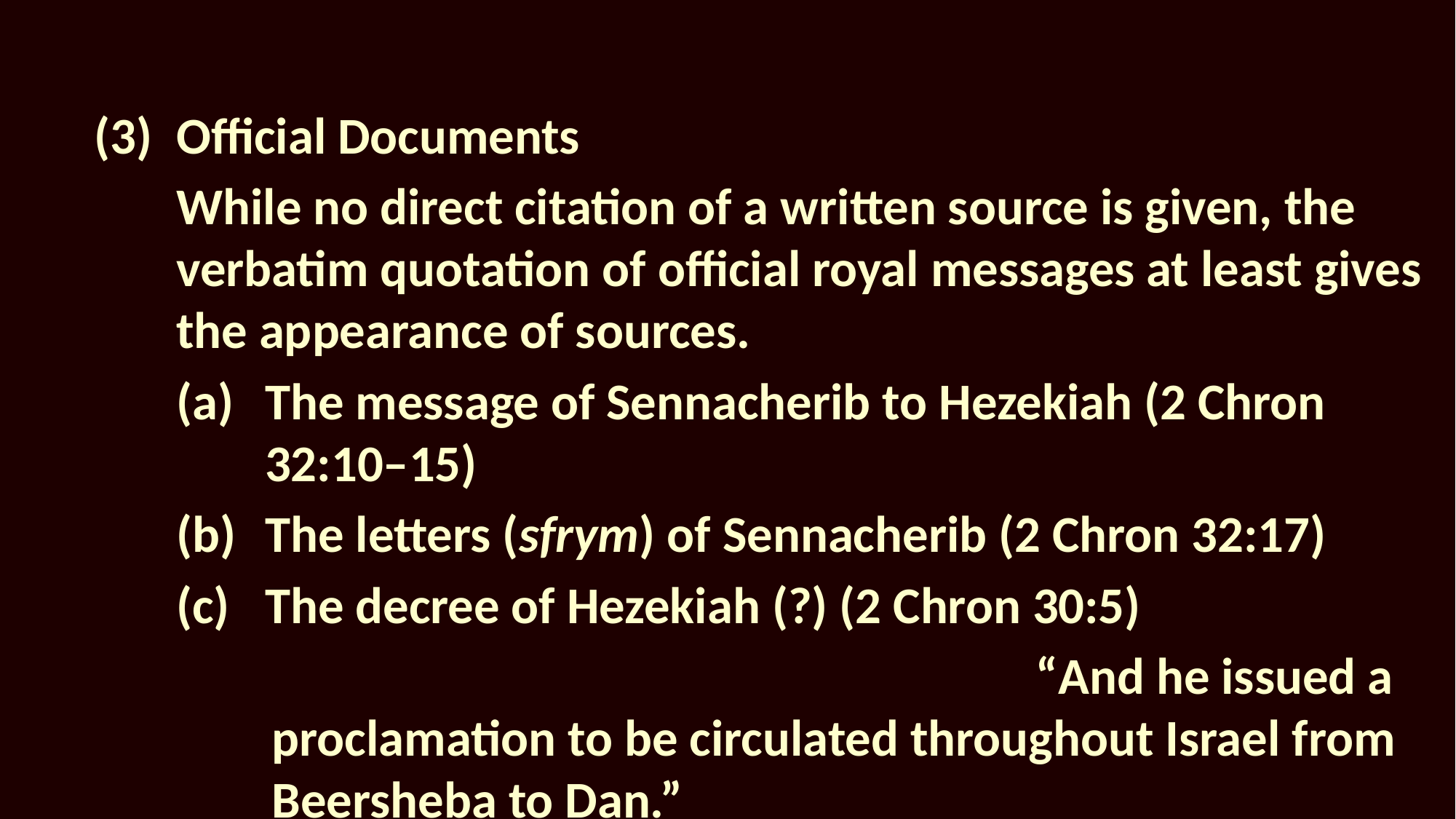

Official Documents
While no direct citation of a written source is given, the verbatim quotation of official royal messages at least gives the appearance of sources.
The message of Sennacherib to Hezekiah (2 Chron 32:10–15)
The letters (sfrym) of Sennacherib (2 Chron 32:17)
The decree of Hezekiah (?) (2 Chron 30:5)
								“And he issued a proclamation to be circulated throughout Israel from Beersheba to Dan.”